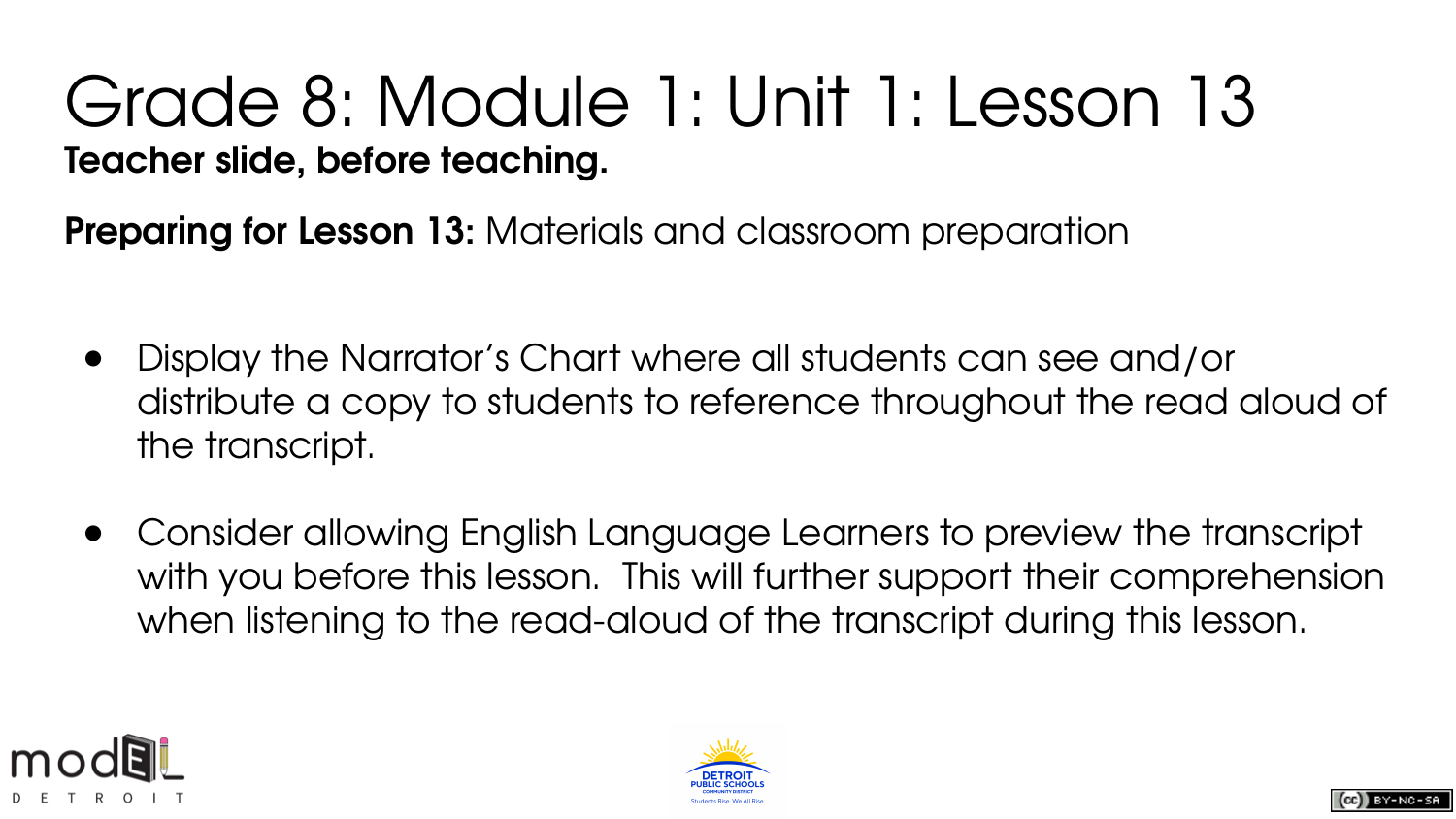

# Grade 8: Module 1: Unit 1: Lesson 13
Teacher slide, before teaching.
Preparing for Lesson 13: Materials and classroom preparation

Display the Narrator’s Chart where all students can see and/or distribute a copy to students to reference throughout the read aloud of the transcript.

Consider allowing English Language Learners to preview the transcript with you before this lesson.  This will further support their comprehension when listening to the read-aloud of the transcript during this lesson.